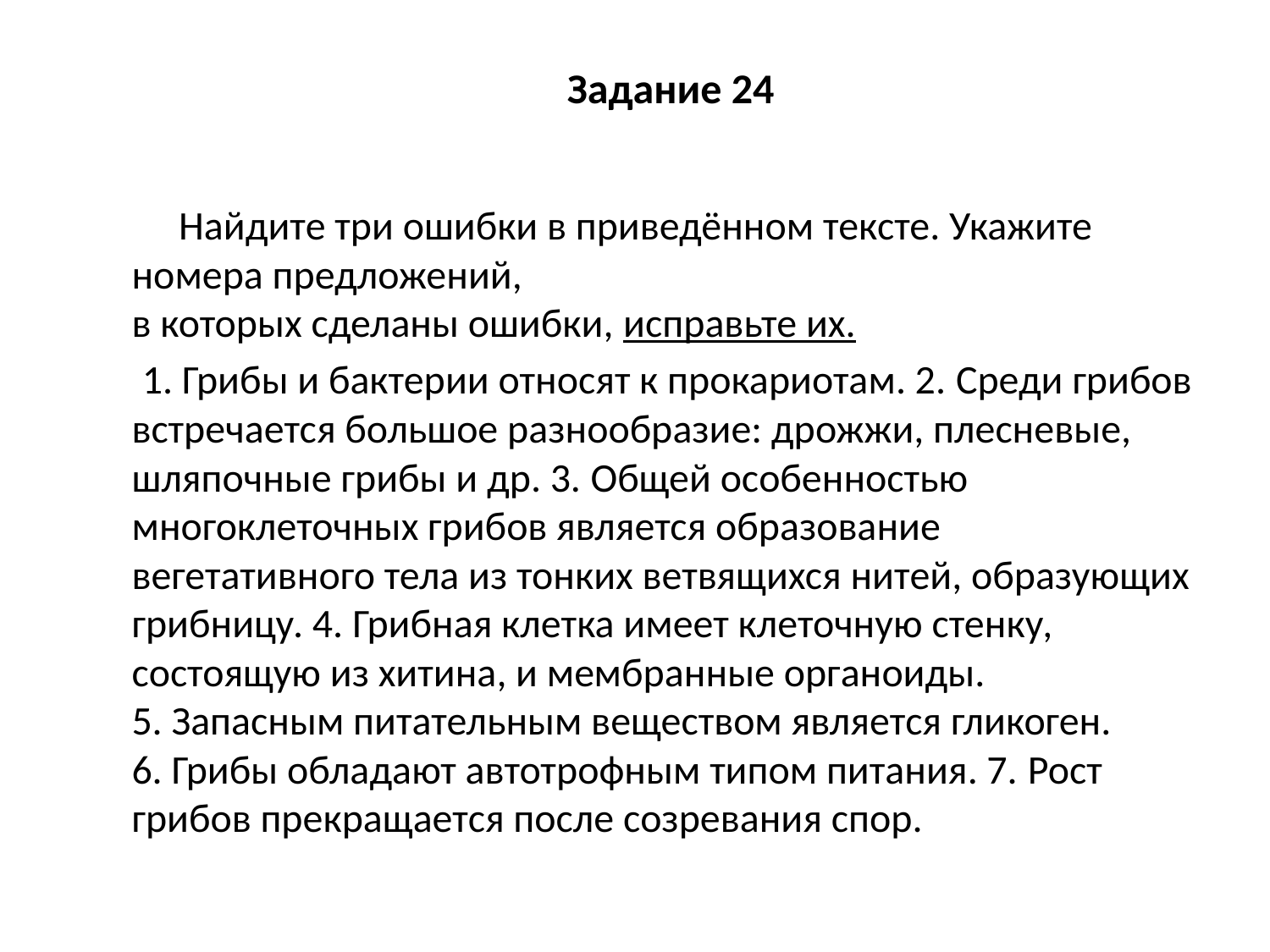

# Задание 24

          Найдите три ошибки в приведённом тексте. Укажите номера предложений,
в которых сделаны ошибки, исправьте их.
      1. Грибы и бактерии относят к прокариотам. 2. Среди грибов встречается большое разнообразие: дрожжи, плесневые, шляпочные грибы и др. 3. Общей особенностью многоклеточных грибов является образование вегетативного тела из тонких ветвящихся нитей, образующих грибницу. 4. Грибная клетка имеет клеточную стенку, состоящую из хитина, и мембранные органоиды. 5. Запасным питательным веществом является гликоген. 6. Грибы обладают автотрофным типом питания. 7. Рост грибов прекращается после созревания спор.